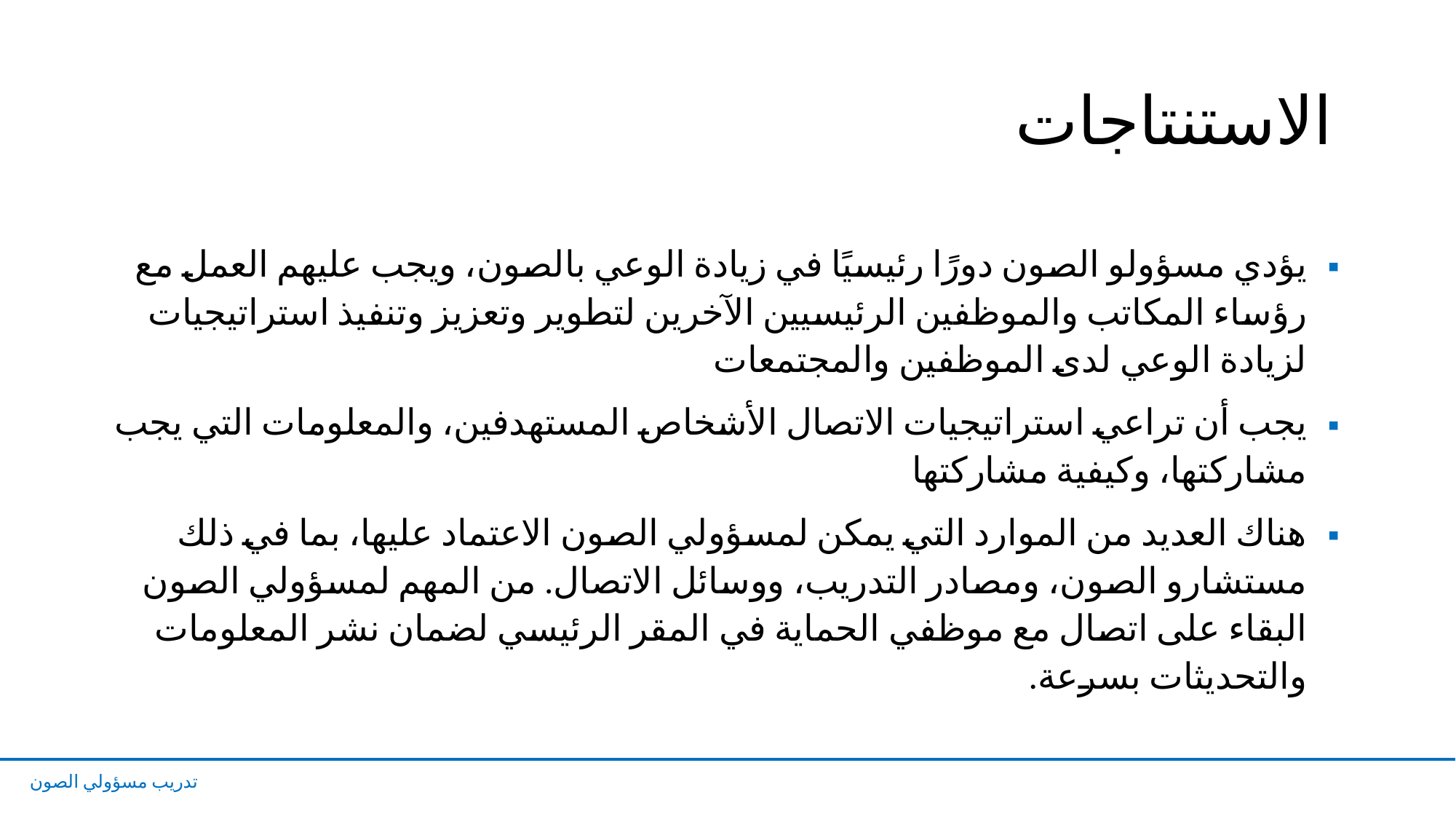

# الاستنتاجات
يؤدي مسؤولو الصون دورًا رئيسيًا في زيادة الوعي بالصون، ويجب عليهم العمل مع رؤساء المكاتب والموظفين الرئيسيين الآخرين لتطوير وتعزيز وتنفيذ استراتيجيات لزيادة الوعي لدى الموظفين والمجتمعات
يجب أن تراعي استراتيجيات الاتصال الأشخاص المستهدفين، والمعلومات التي يجب مشاركتها، وكيفية مشاركتها
هناك العديد من الموارد التي يمكن لمسؤولي الصون الاعتماد عليها، بما في ذلك مستشارو الصون، ومصادر التدريب، ووسائل الاتصال. من المهم لمسؤولي الصون البقاء على اتصال مع موظفي الحماية في المقر الرئيسي لضمان نشر المعلومات والتحديثات بسرعة.

تدريب مسؤولي الصون